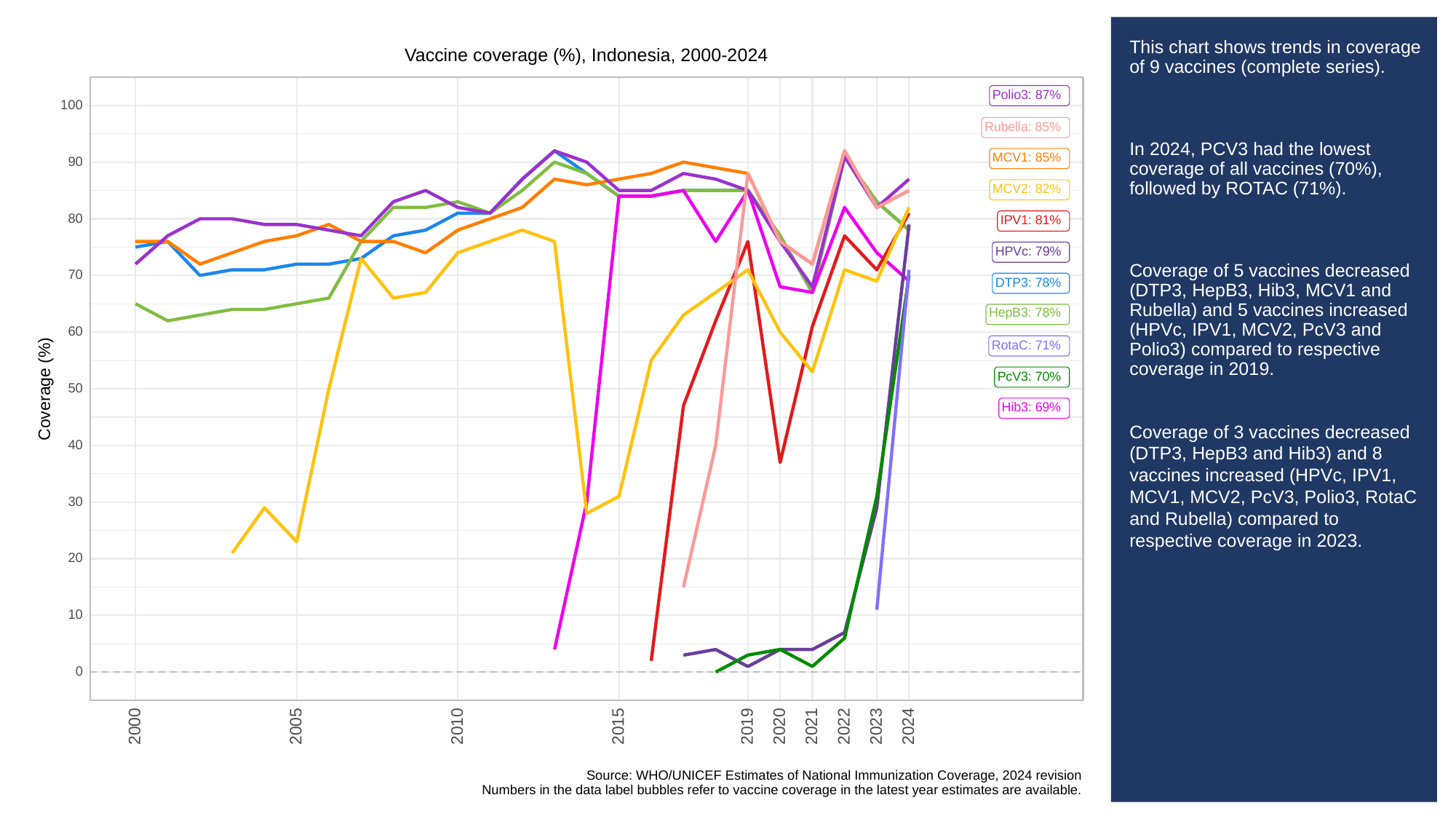

# This chart shows trends in coverage of 9 vaccines (complete series).

In 2024, PCV3 had the lowest coverage of all vaccines (70%), followed by ROTAC (71%).

Coverage of 5 vaccines decreased (DTP3, HepB3, Hib3, MCV1 and Rubella) and 5 vaccines increased (HPVc, IPV1, MCV2, PcV3 and Polio3) compared to respective coverage in 2019.

Coverage of 3 vaccines decreased (DTP3, HepB3 and Hib3) and 8 vaccines increased (HPVc, IPV1, MCV1, MCV2, PcV3, Polio3, RotaC and Rubella) compared to respective coverage in 2023.

Vaccine coverage (%), Indonesia, 2000-2024

Polio3: 87%

100

Rubella: 85%

MCV1: 85%

90

MCV2: 82%

80
IPV1: 81%

HPVc: 79%

70

DTP3: 78%

HepB3: 78%
60

RotaC: 71%

PcV3: 70%
Coverage (%)
50

Hib3: 69%

40

30

20

10

0

2023
2000
2005
2010
2015
2019
2020
2021
2022
2024
Source: WHO/UNICEF Estimates of National Immunization Coverage, 2024 revision
Numbers in the data label bubbles refer to vaccine coverage in the latest year estimates are available.